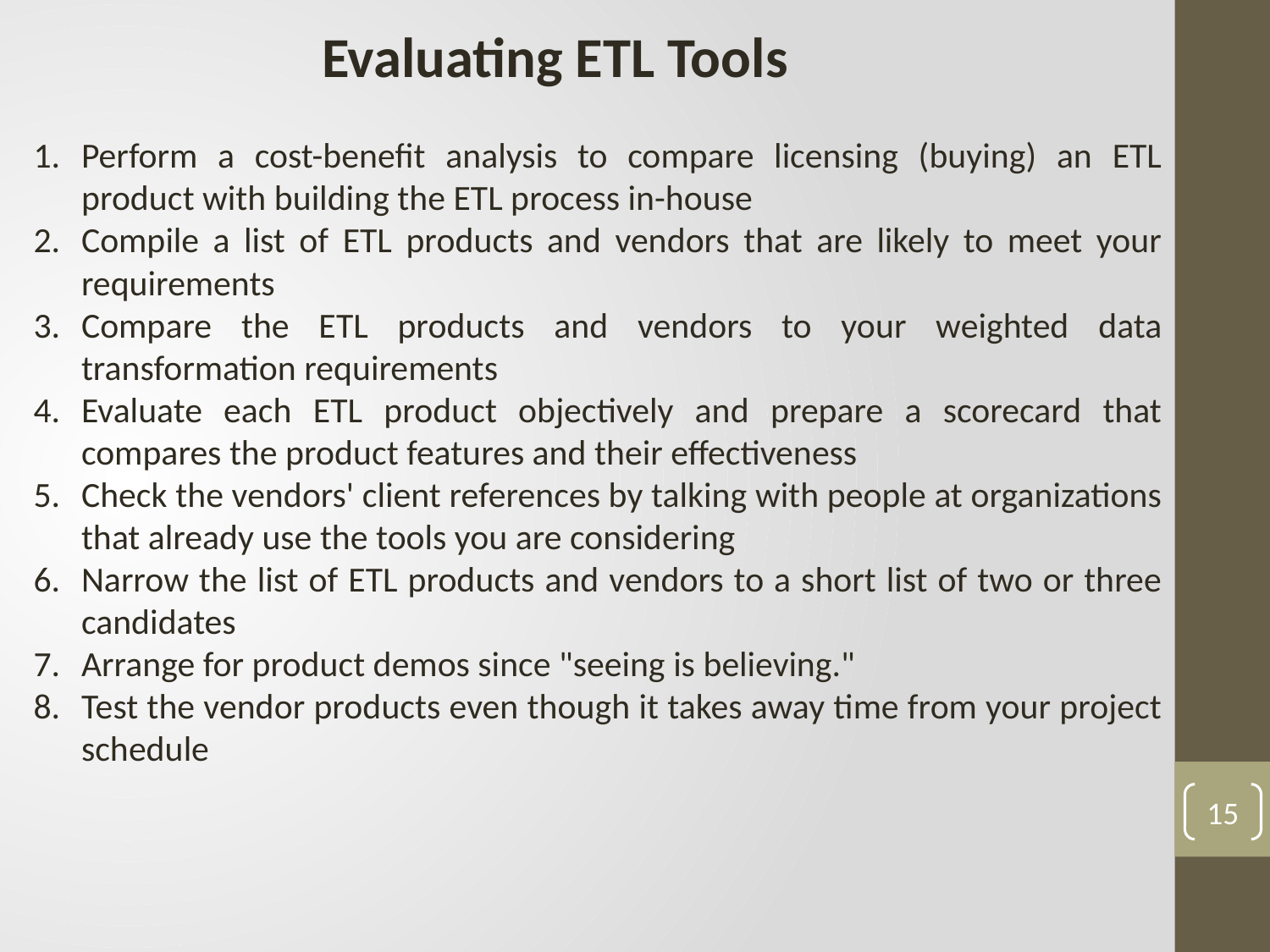

Evaluating ETL Tools
Perform a cost-benefit analysis to compare licensing (buying) an ETL product with building the ETL process in-house
Compile a list of ETL products and vendors that are likely to meet your requirements
Compare the ETL products and vendors to your weighted data transformation requirements
Evaluate each ETL product objectively and prepare a scorecard that compares the product features and their effectiveness
Check the vendors' client references by talking with people at organizations that already use the tools you are considering
Narrow the list of ETL products and vendors to a short list of two or three candidates
Arrange for product demos since "seeing is believing."
Test the vendor products even though it takes away time from your project schedule

15